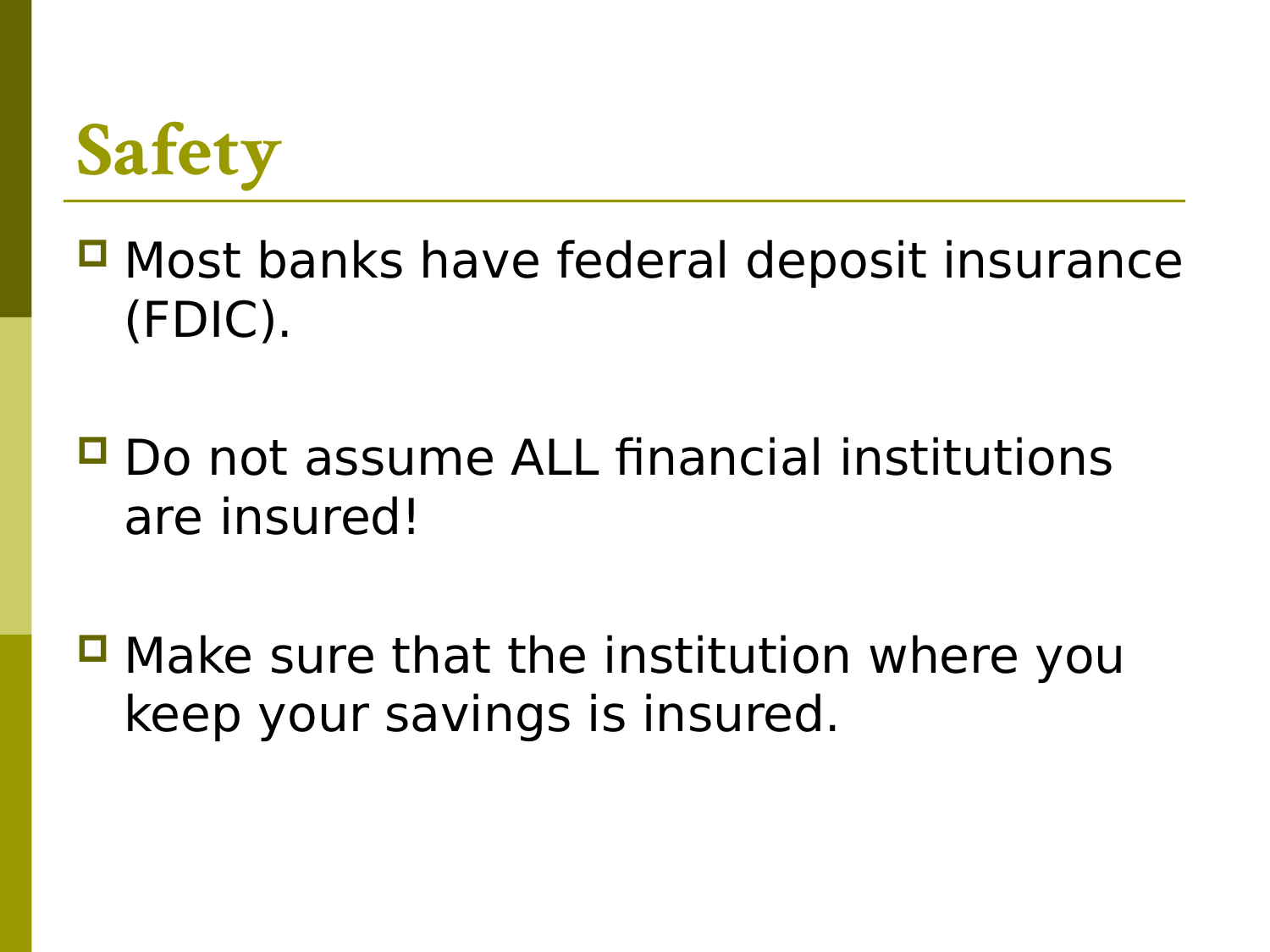

# Safety
Most banks have federal deposit insurance (FDIC).

Do not assume ALL financial institutions are insured!

Make sure that the institution where you keep your savings is insured.